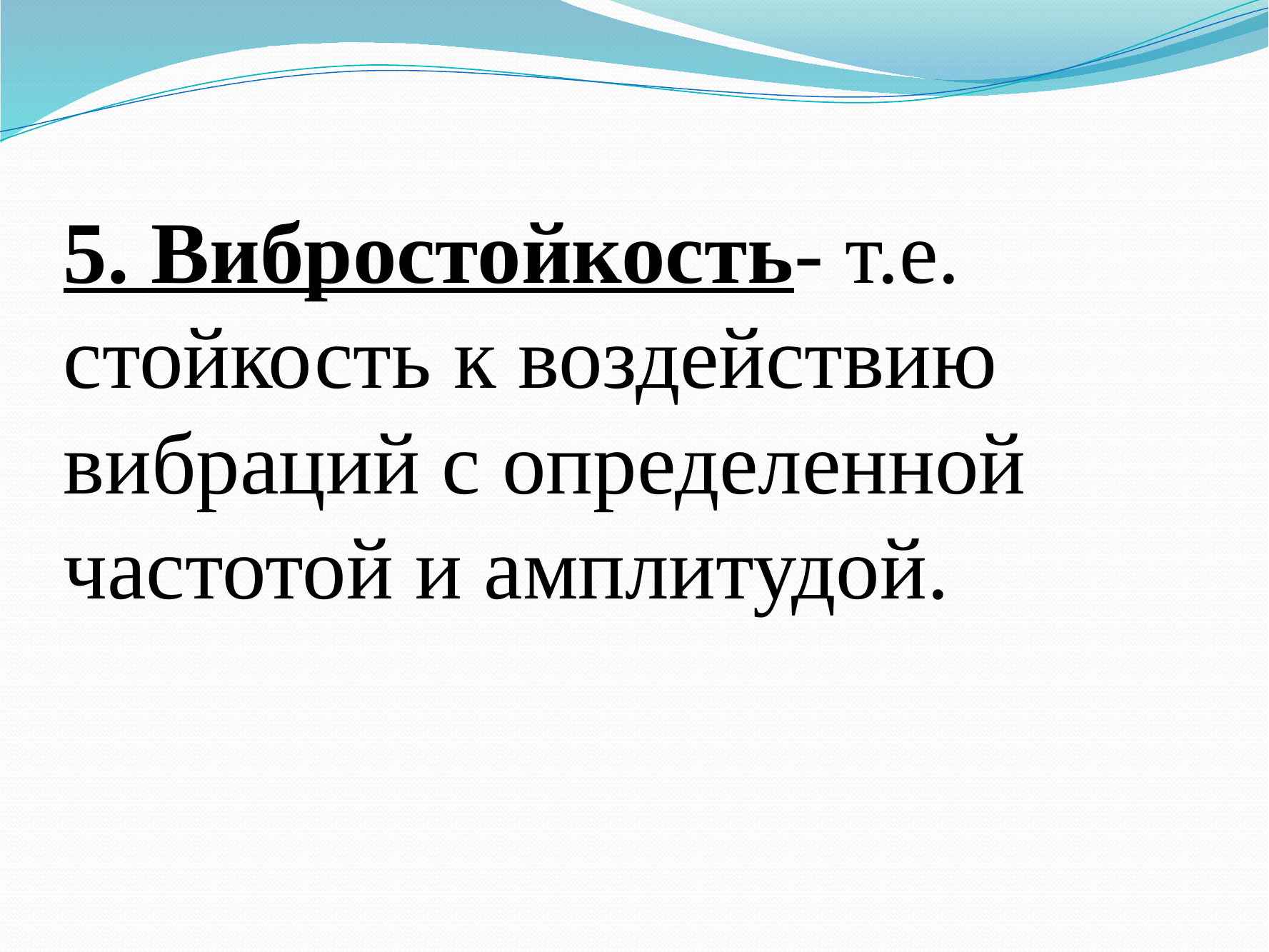

# 5. Вибростойкость- т.е. стойкость к воздействию вибраций с определенной частотой и амплитудой.